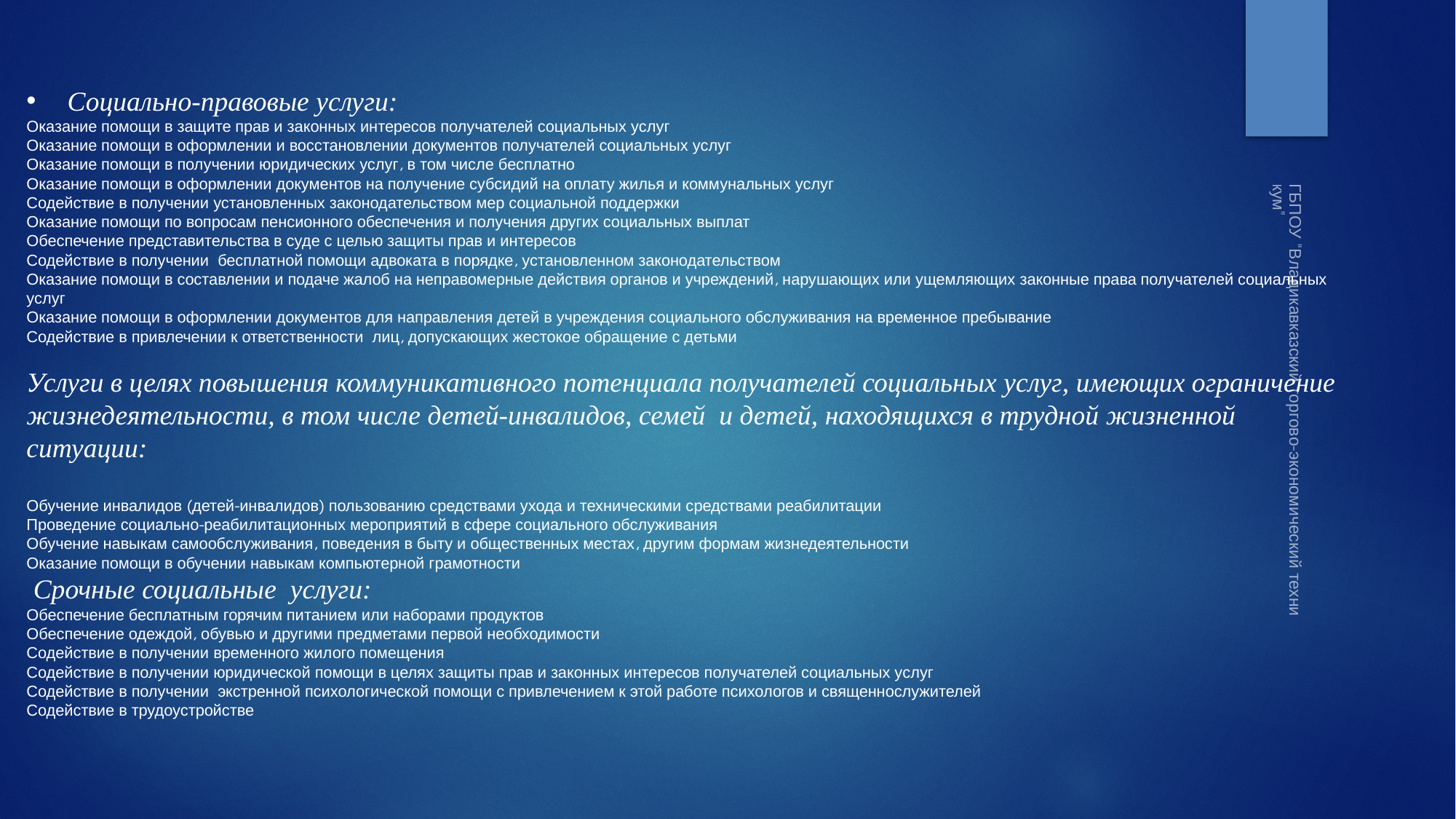

Социально-правовые услуги:
Оказание помощи в защите прав и законных интересов получателей социальных услуг
Оказание помощи в оформлении и восстановлении документов получателей социальных услуг
Оказание помощи в получении юридических услуг, в том числе бесплатно
Оказание помощи в оформлении документов на получение субсидий на оплату жилья и коммунальных услуг
Содействие в получении установленных законодательством мер социальной поддержки
Оказание помощи по вопросам пенсионного обеспечения и получения других социальных выплат
Обеспечение представительства в суде с целью защиты прав и интересов
Содействие в получении  бесплатной помощи адвоката в порядке, установленном законодательством
Оказание помощи в составлении и подаче жалоб на неправомерные действия органов и учреждений, нарушающих или ущемляющих законные права получателей социальных услуг
Оказание помощи в оформлении документов для направления детей в учреждения социального обслуживания на временное пребывание
Содействие в привлечении к ответственности  лиц, допускающих жестокое обращение с детьми

Услуги в целях повышения коммуникативного потенциала получателей социальных услуг, имеющих ограничение жизнедеятельности, в том числе детей-инвалидов, семей  и детей, находящихся в трудной жизненной ситуации:

Обучение инвалидов (детей-инвалидов) пользованию средствами ухода и техническими средствами реабилитации
Проведение социально-реабилитационных мероприятий в сфере социального обслуживания
Обучение навыкам самообслуживания, поведения в быту и общественных местах, другим формам жизнедеятельности
Оказание помощи в обучении навыкам компьютерной грамотности
 Срочные социальные  услуги:
Обеспечение бесплатным горячим питанием или наборами продуктов
Обеспечение одеждой, обувью и другими предметами первой необходимости
Содействие в получении временного жилого помещения
Содействие в получении юридической помощи в целях защиты прав и законных интересов получателей социальных услуг
Содействие в получении  экстренной психологической помощи с привлечением к этой работе психологов и священнослужителей
Содействие в трудоустройстве

ГБПОУ "Владикавказский торгово-экономический техникум"